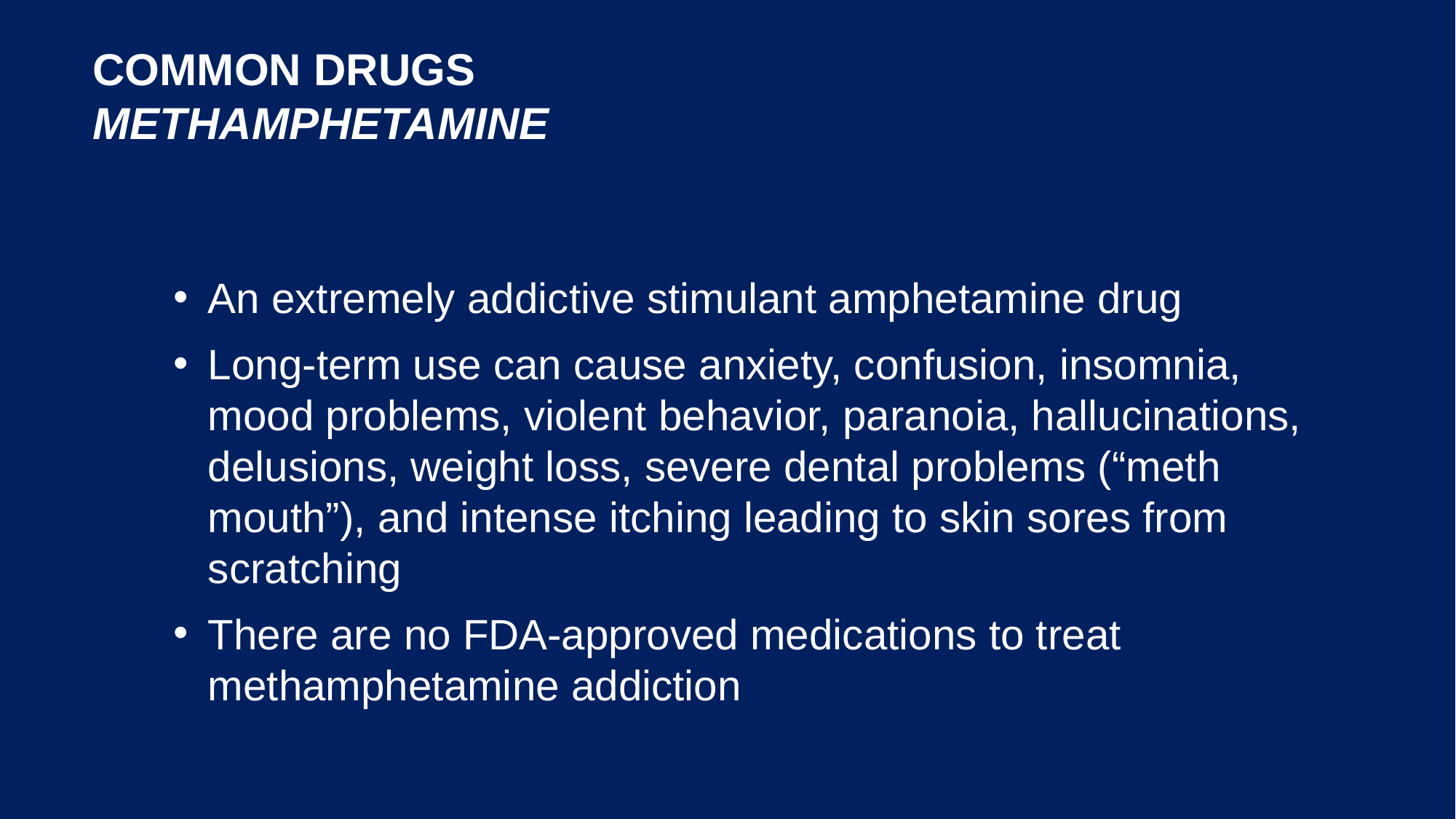

# Common Drugs Methamphetamine

An extremely addictive stimulant amphetamine drug
Long-term use can cause anxiety, confusion, insomnia, mood problems, violent behavior, paranoia, hallucinations, delusions, weight loss, severe dental problems (“meth mouth”), and intense itching leading to skin sores from scratching
There are no FDA-approved medications to treat methamphetamine addiction